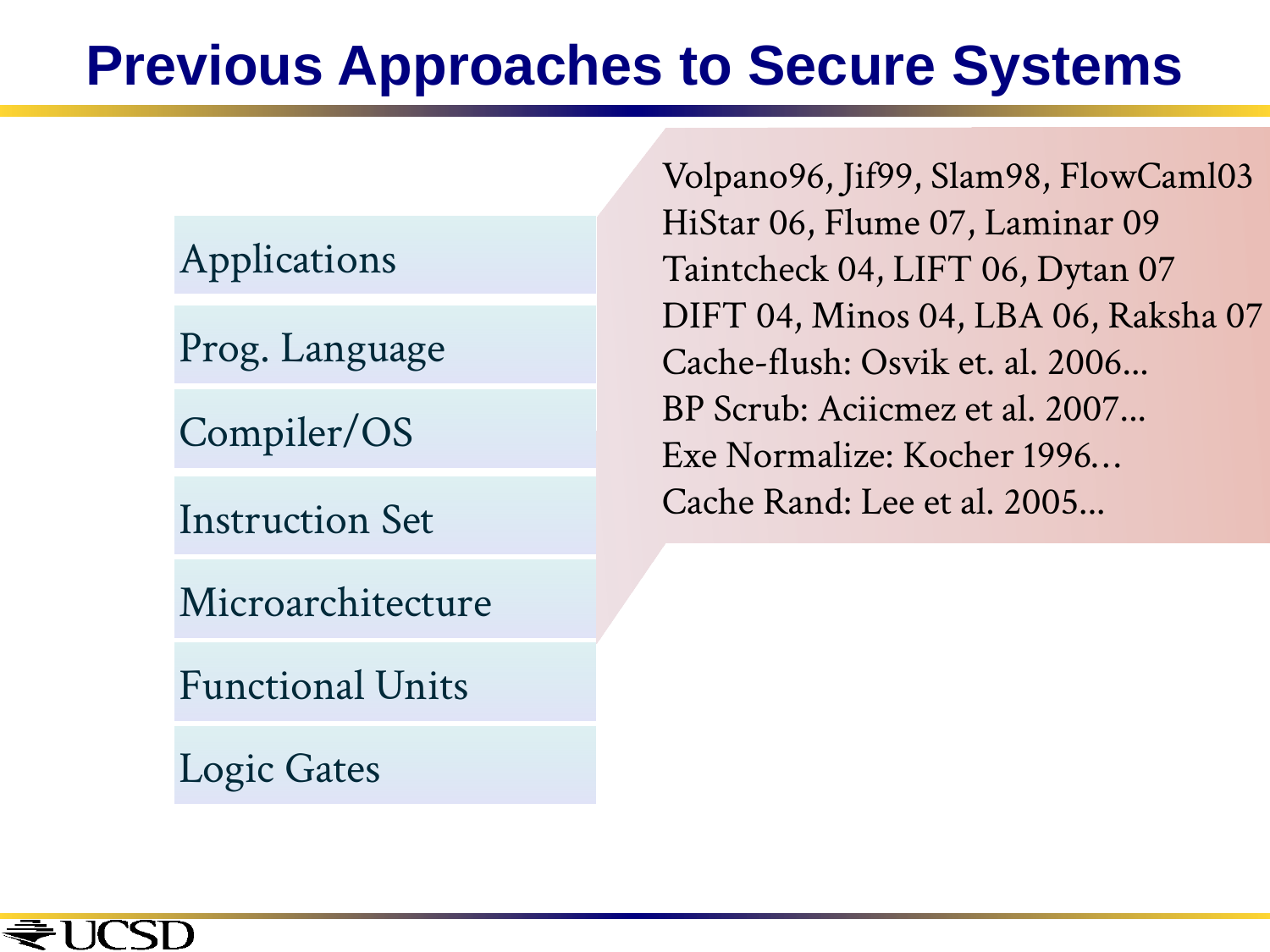

# Previous Approaches to Secure Systems

Volpano96, Jif99, Slam98, FlowCaml03
HiStar 06, Flume 07, Laminar 09
Taintcheck 04, LIFT 06, Dytan 07
DIFT 04, Minos 04, LBA 06, Raksha 07
Cache-flush: Osvik et. al. 2006...
BP Scrub: Aciicmez et al. 2007...
Exe Normalize: Kocher 1996…
Cache Rand: Lee et al. 2005...

Applications
Prog. Language
Compiler/OS
Instruction Set
Microarchitecture
Functional Units
Logic Gates